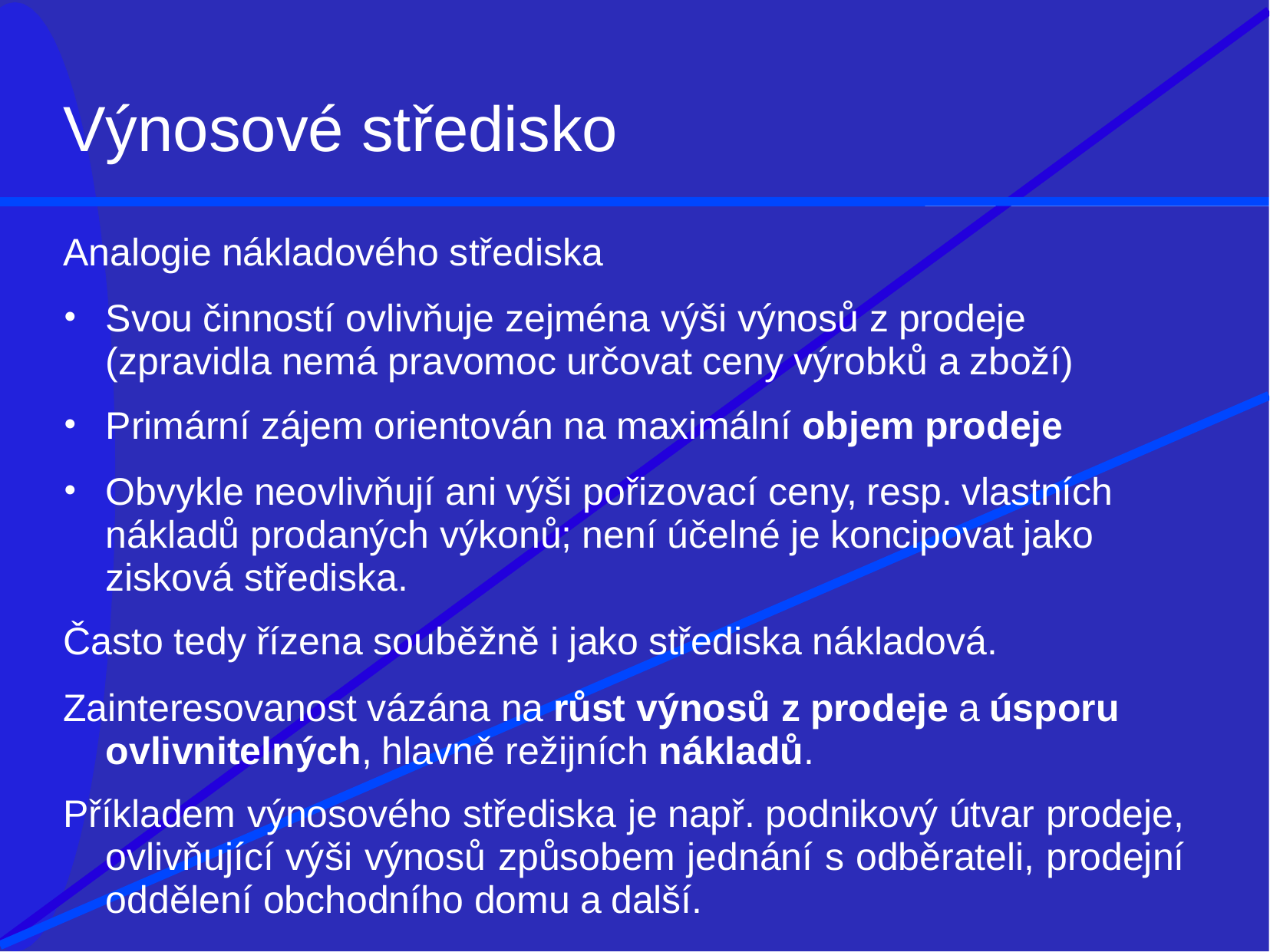

# Výnosové středisko
Analogie nákladového střediska
Svou činností ovlivňuje zejména výši výnosů z prodeje (zpravidla nemá pravomoc určovat ceny výrobků a zboží)
Primární zájem orientován na maximální objem prodeje
Obvykle neovlivňují ani výši pořizovací ceny, resp. vlastních nákladů prodaných výkonů; není účelné je koncipovat jako zisková střediska.
Často tedy řízena souběžně i jako střediska nákladová.
Zainteresovanost vázána na růst výnosů z prodeje a úsporu ovlivnitelných, hlavně režijních nákladů.
Příkladem výnosového střediska je např. podnikový útvar prodeje, ovlivňující výši výnosů způsobem jednání s odběrateli, prodejní oddělení obchodního domu a další.